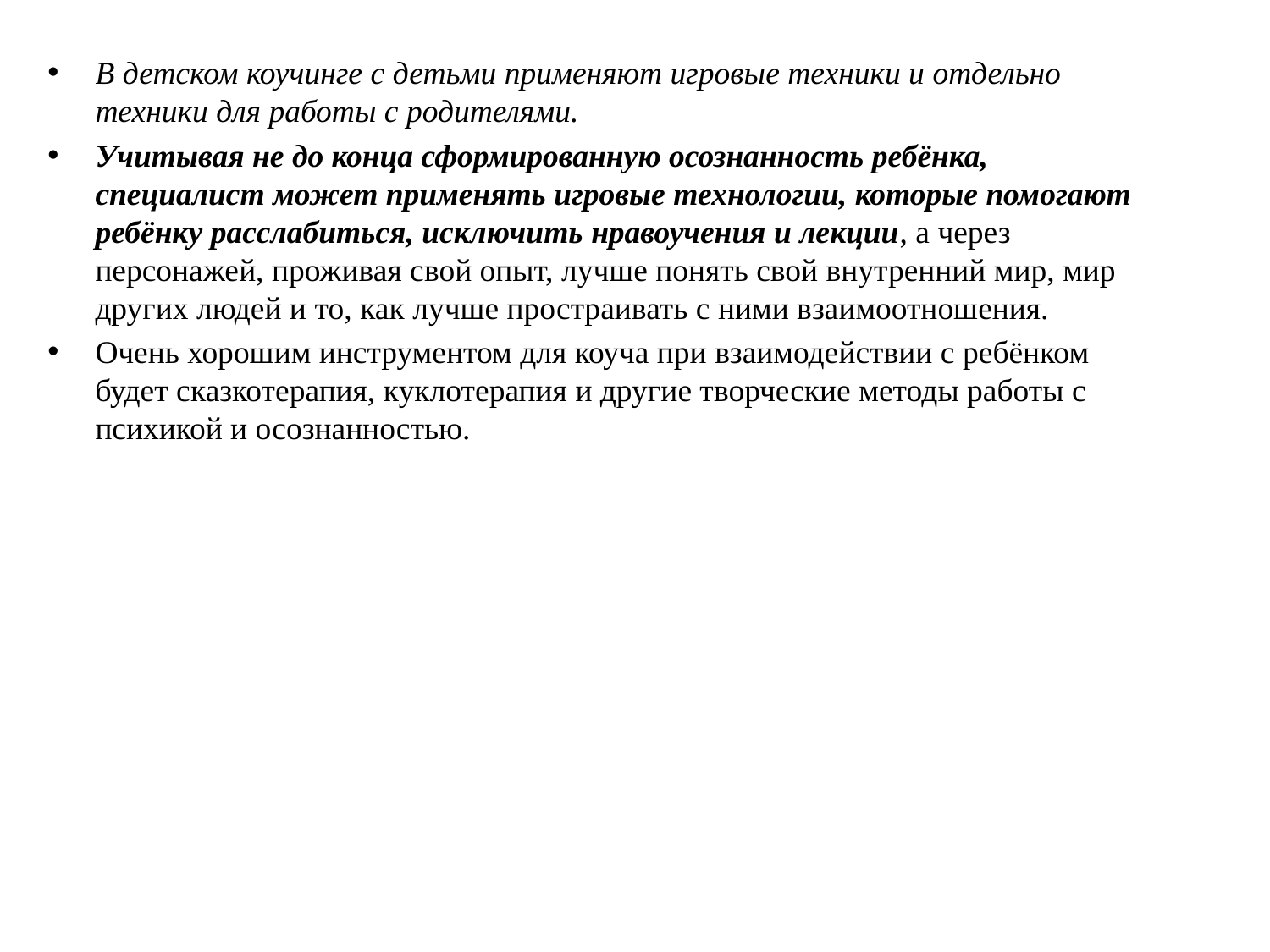

В детском коучинге с детьми применяют игровые техники и отдельно техники для работы с родителями.
Учитывая не до конца сформированную осознанность ребёнка, специалист может применять игровые технологии, которые помогают ребёнку расслабиться, исключить нравоучения и лекции, а через персонажей, проживая свой опыт, лучше понять свой внутренний мир, мир других людей и то, как лучше простраивать с ними взаимоотношения.
Очень хорошим инструментом для коуча при взаимодействии с ребёнком будет сказкотерапия, куклотерапия и другие творческие методы работы с психикой и осознанностью.